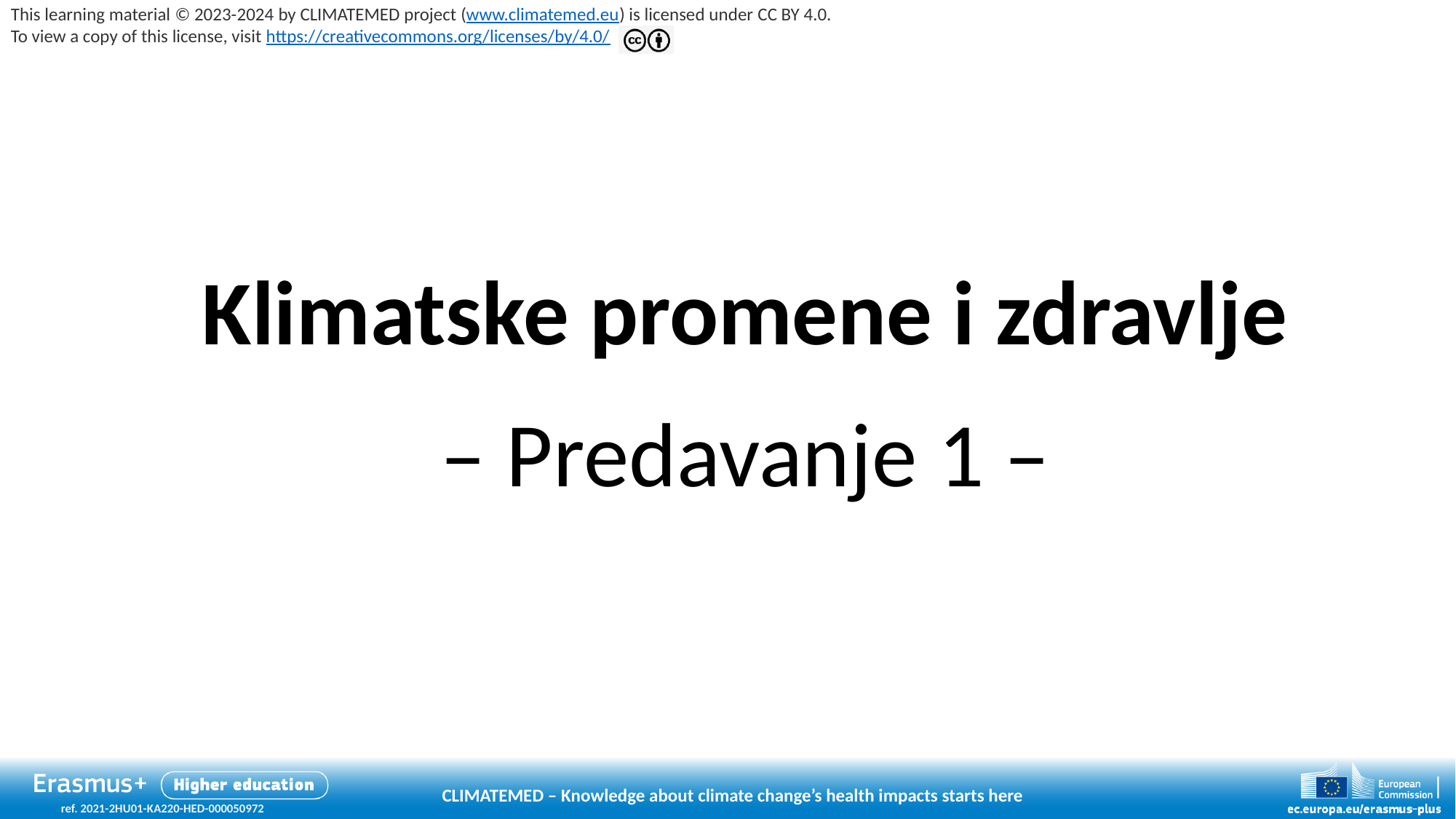

# Klimatske promene i zdravlje – Predavanje 1 –